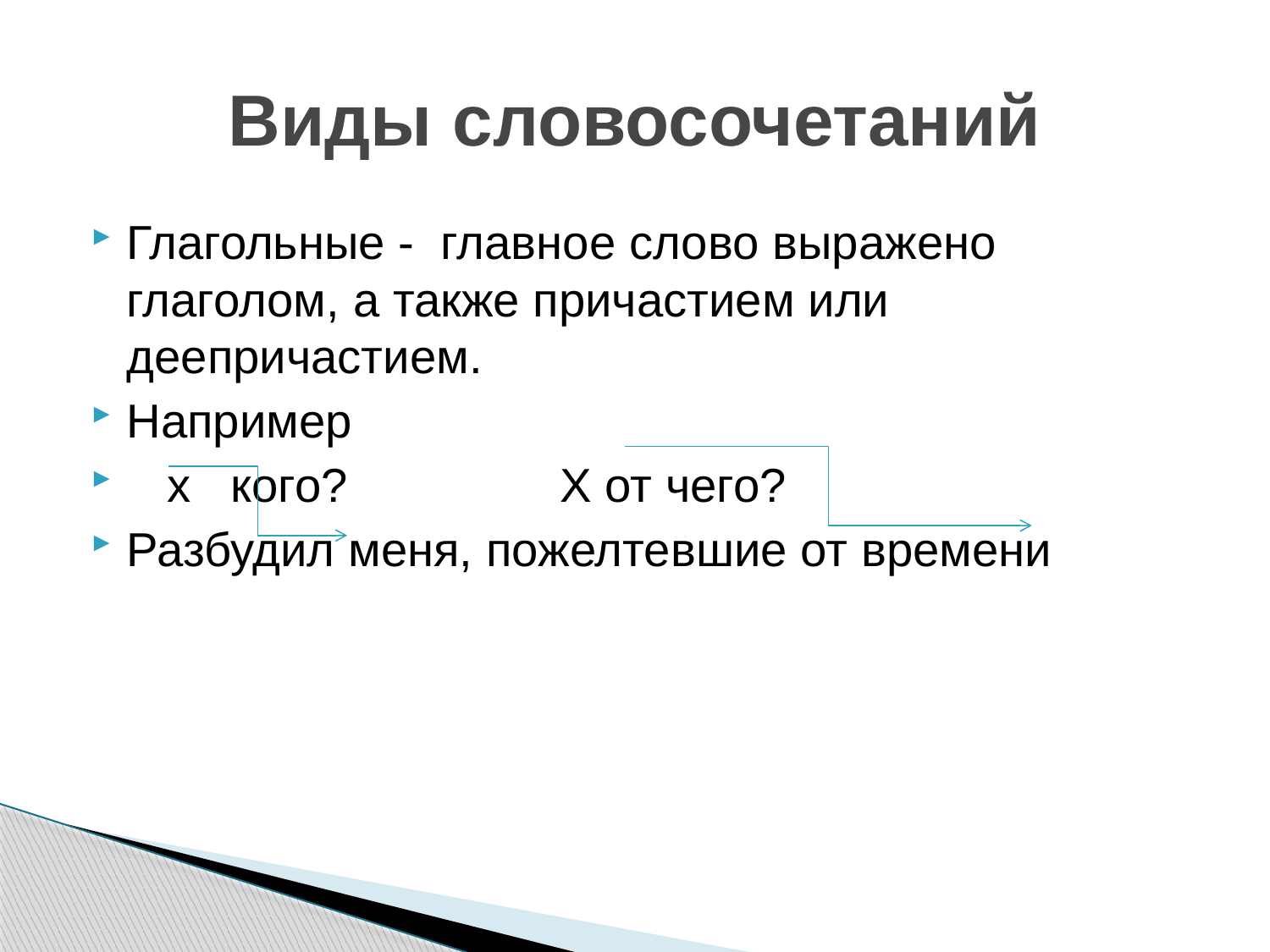

# Виды словосочетаний
Глагольные -  главное слово выражено глаголом, а также причастием или деепричастием.
Например
   х   кого?                Х от чего?
Разбудил меня, пожелтевшие от времени